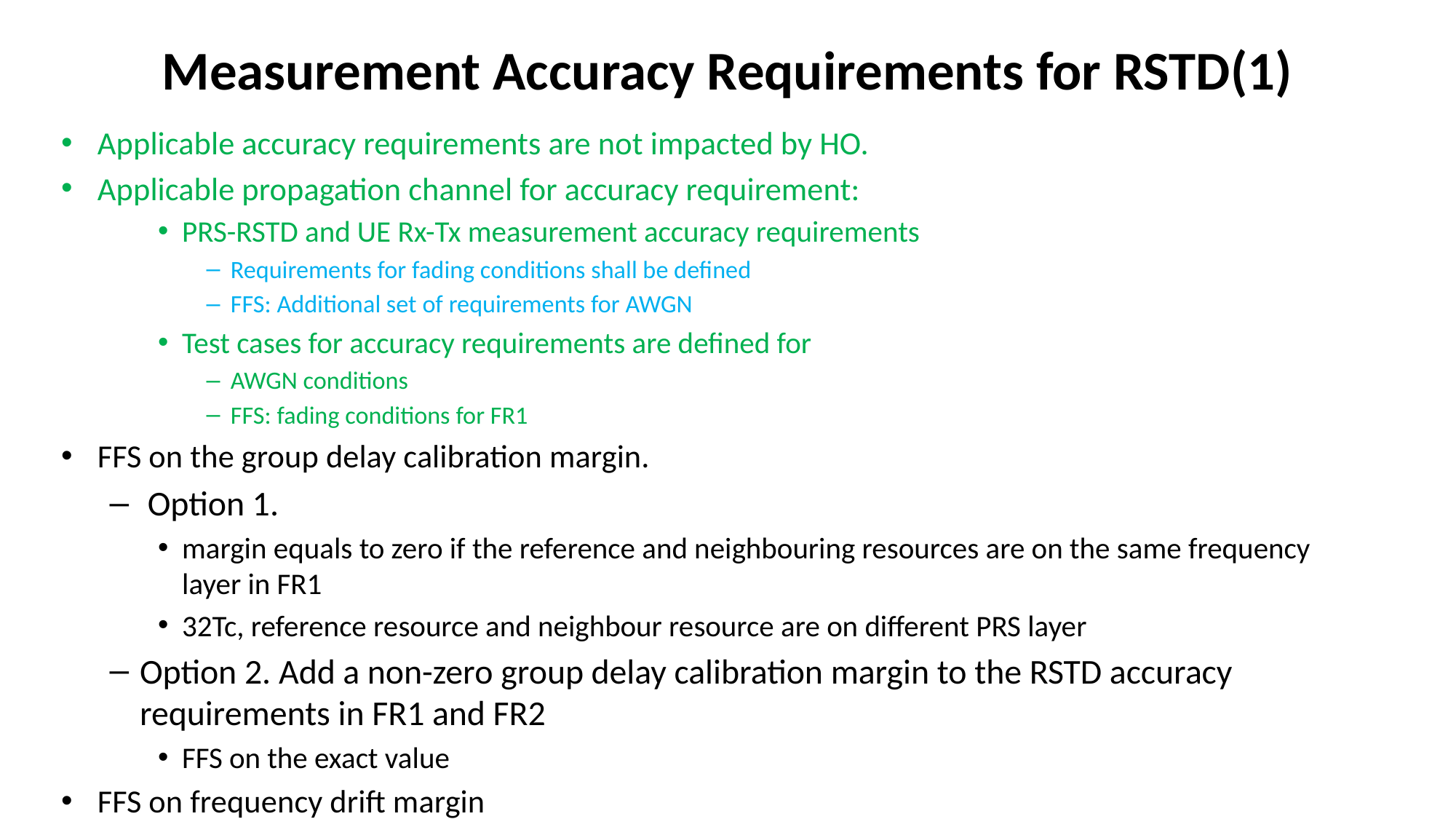

# Measurement Accuracy Requirements for RSTD(1)
Applicable accuracy requirements are not impacted by HO.
Applicable propagation channel for accuracy requirement:
PRS-RSTD and UE Rx-Tx measurement accuracy requirements
Requirements for fading conditions shall be defined
FFS: Additional set of requirements for AWGN
Test cases for accuracy requirements are defined for
AWGN conditions
FFS: fading conditions for FR1
FFS on the group delay calibration margin.
 Option 1.
margin equals to zero if the reference and neighbouring resources are on the same frequency layer in FR1
32Tc, reference resource and neighbour resource are on different PRS layer
Option 2. Add a non-zero group delay calibration margin to the RSTD accuracy requirements in FR1 and FR2
FFS on the exact value
FFS on frequency drift margin